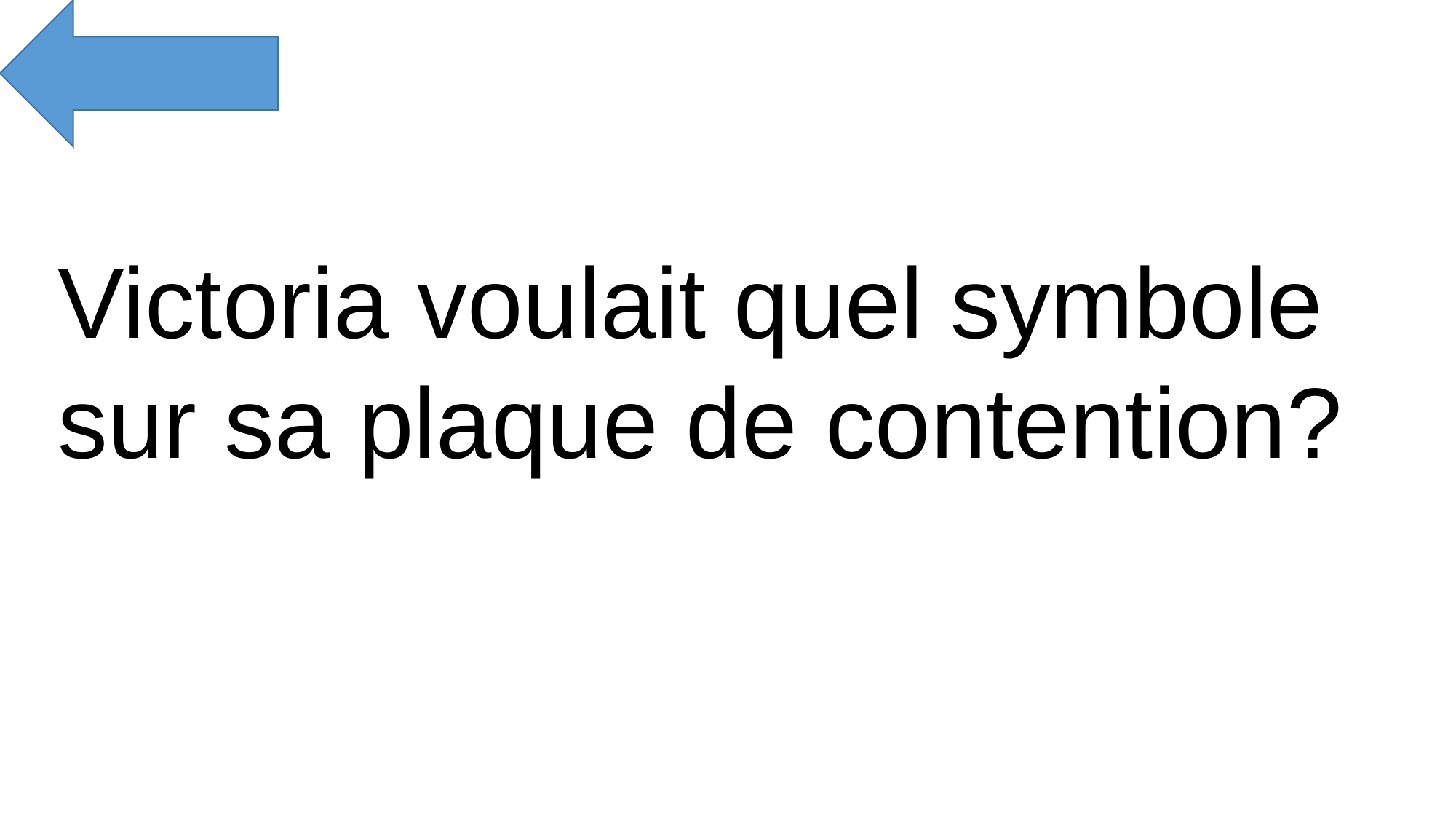

Victoria voulait quel symbole sur sa plaque de contention?